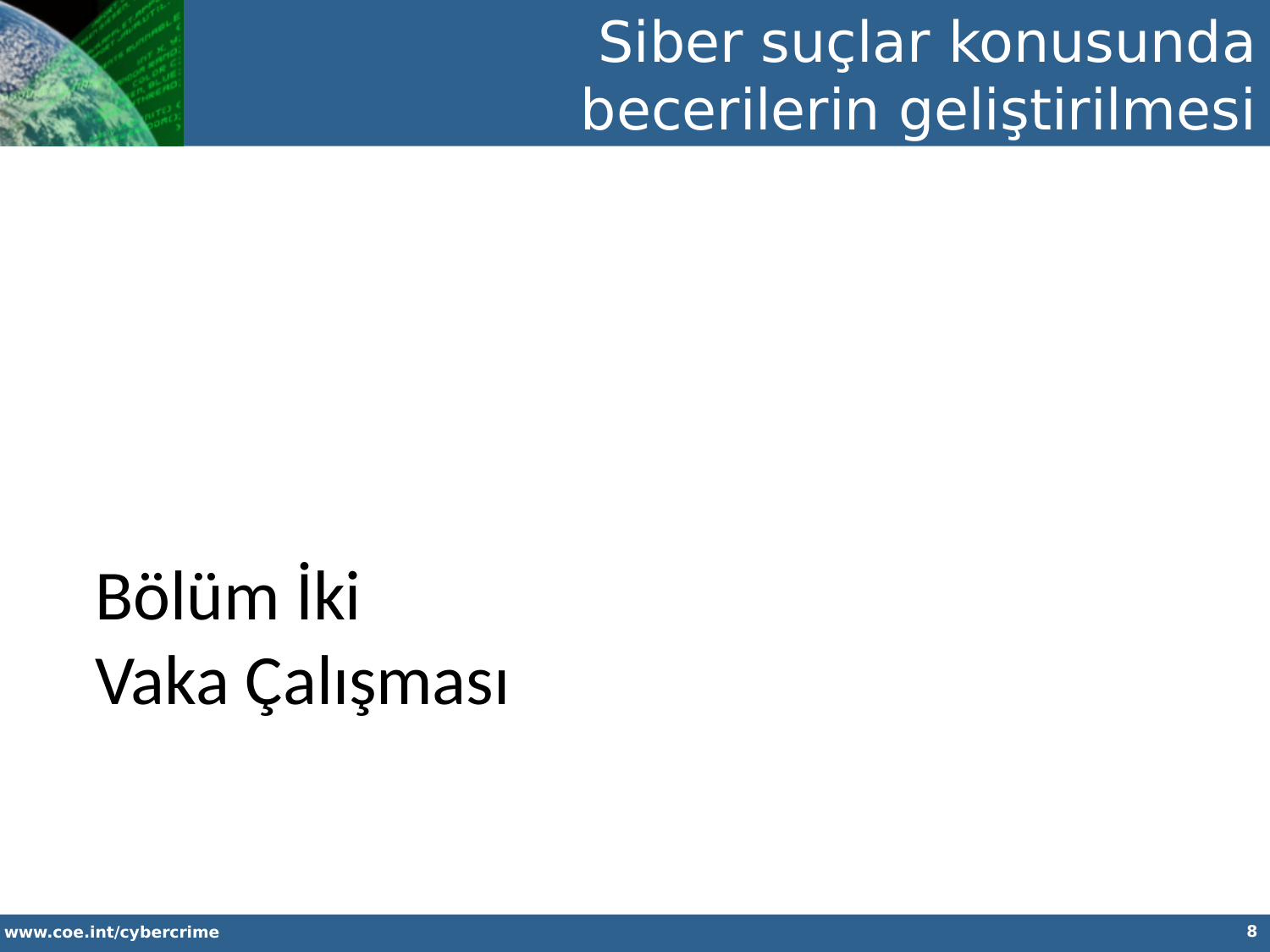

Siber suçlar konusunda becerilerin geliştirilmesi
Bölüm İki
Vaka Çalışması
8